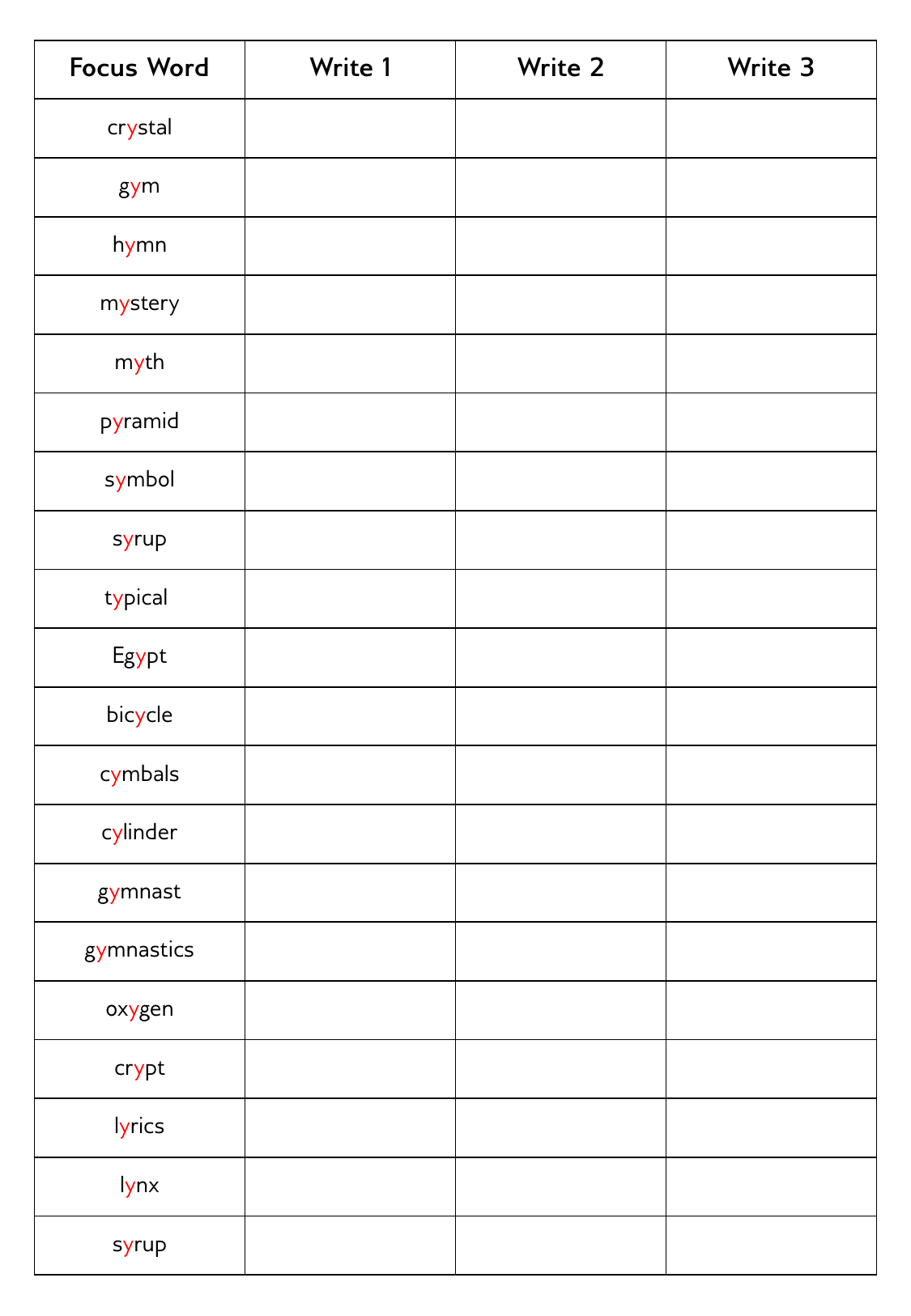

| Focus Word | Write 1 | Write 2 | Write 3 |
| --- | --- | --- | --- |
| crystal |  |  |  |
| gym |  |  |  |
| hymn |  |  |  |
| mystery |  |  |  |
| myth |  |  |  |
| pyramid |  |  |  |
| symbol |  |  |  |
| syrup |  |  |  |
| typical |  |  |  |
| Egypt |  |  |  |
| bicycle |  |  |  |
| cymbals |  |  |  |
| cylinder |  |  |  |
| gymnast |  |  |  |
| gymnastics |  |  |  |
| oxygen |  |  |  |
| crypt |  |  |  |
| lyrics |  |  |  |
| lynx |  |  |  |
| syrup |  |  |  |